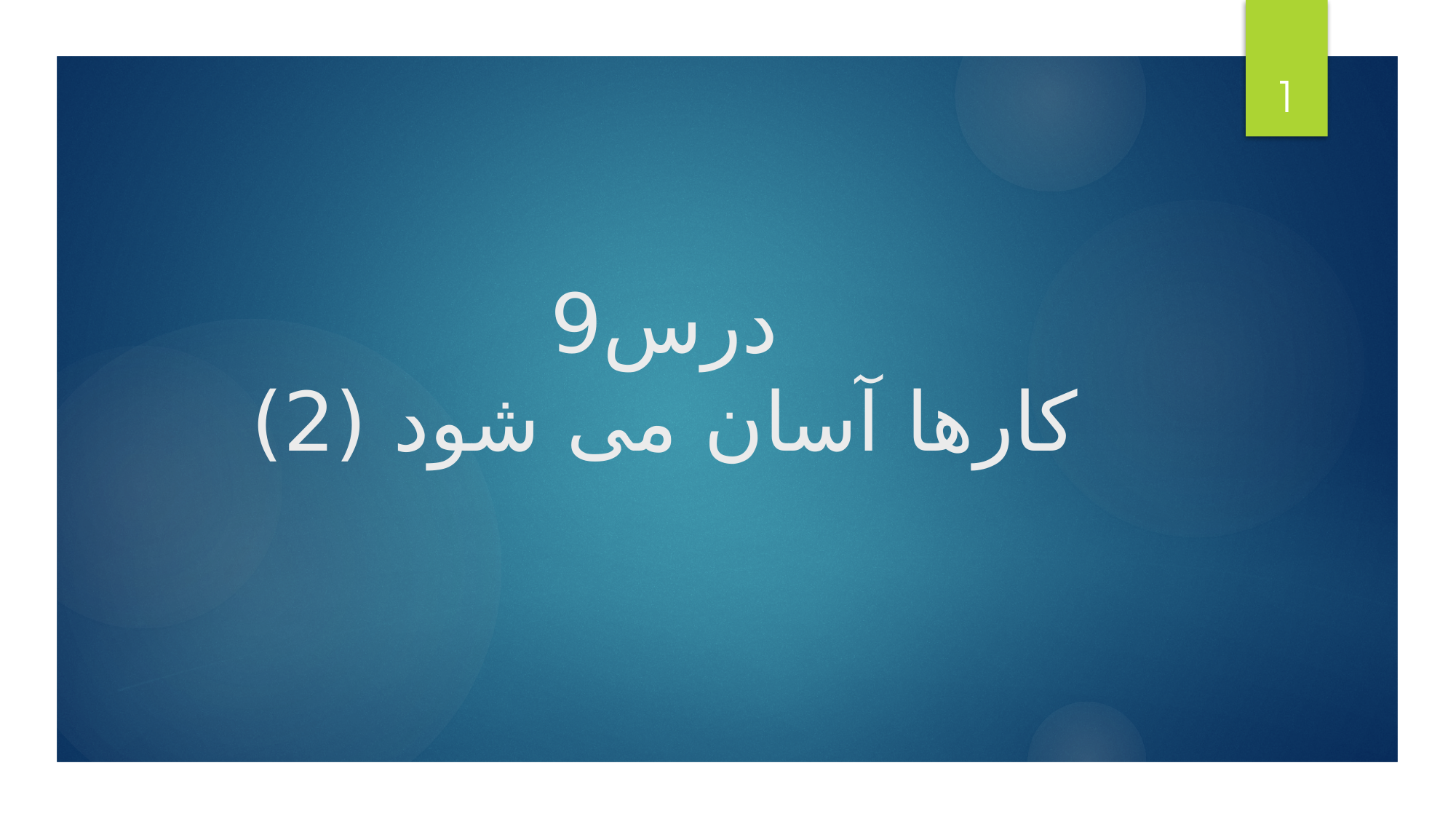

1
# درس9 کارها آسان می شود (2)